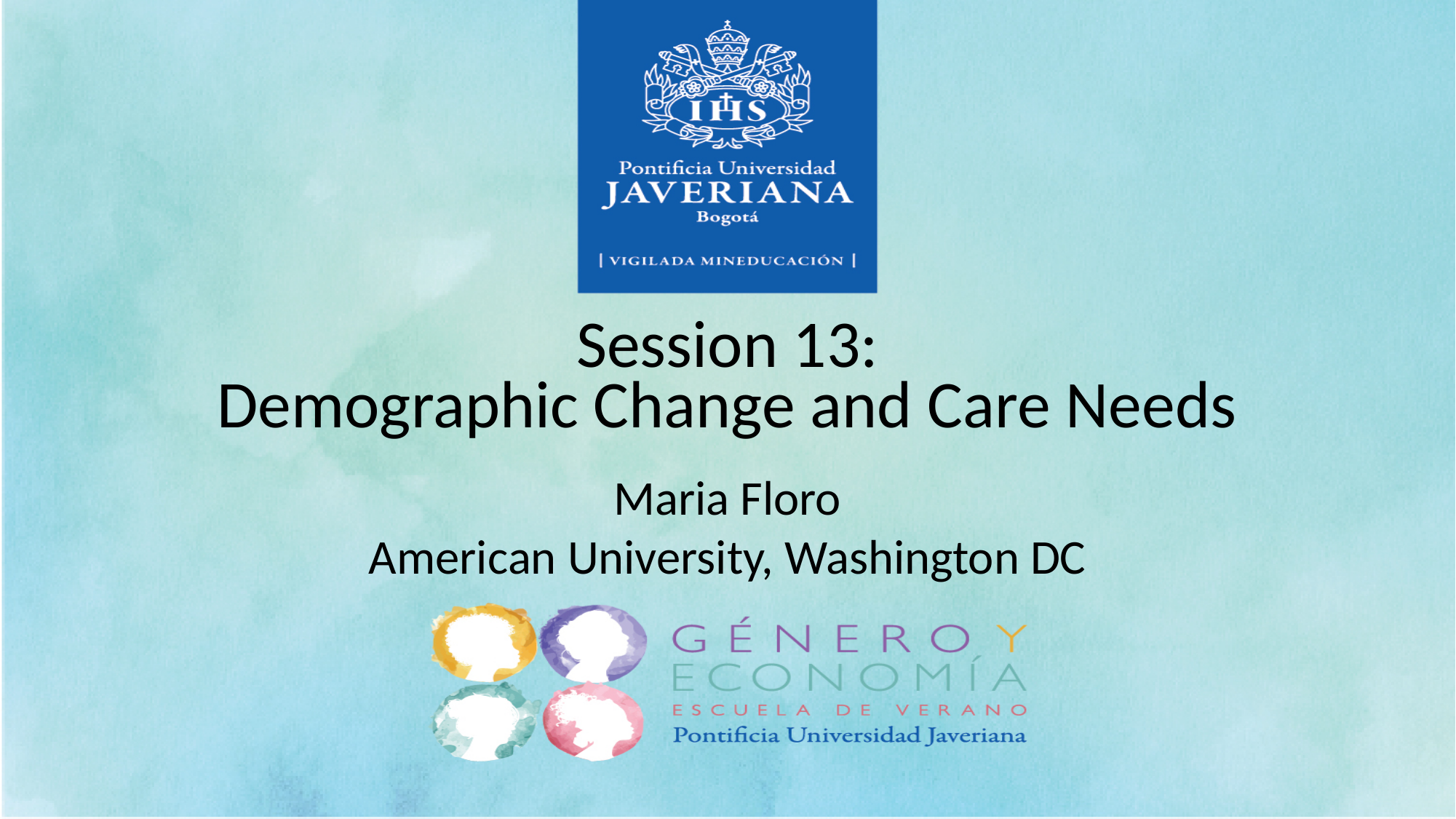

Session 13:
Demographic Change and Care Needs
Maria Floro
American University, Washington DC